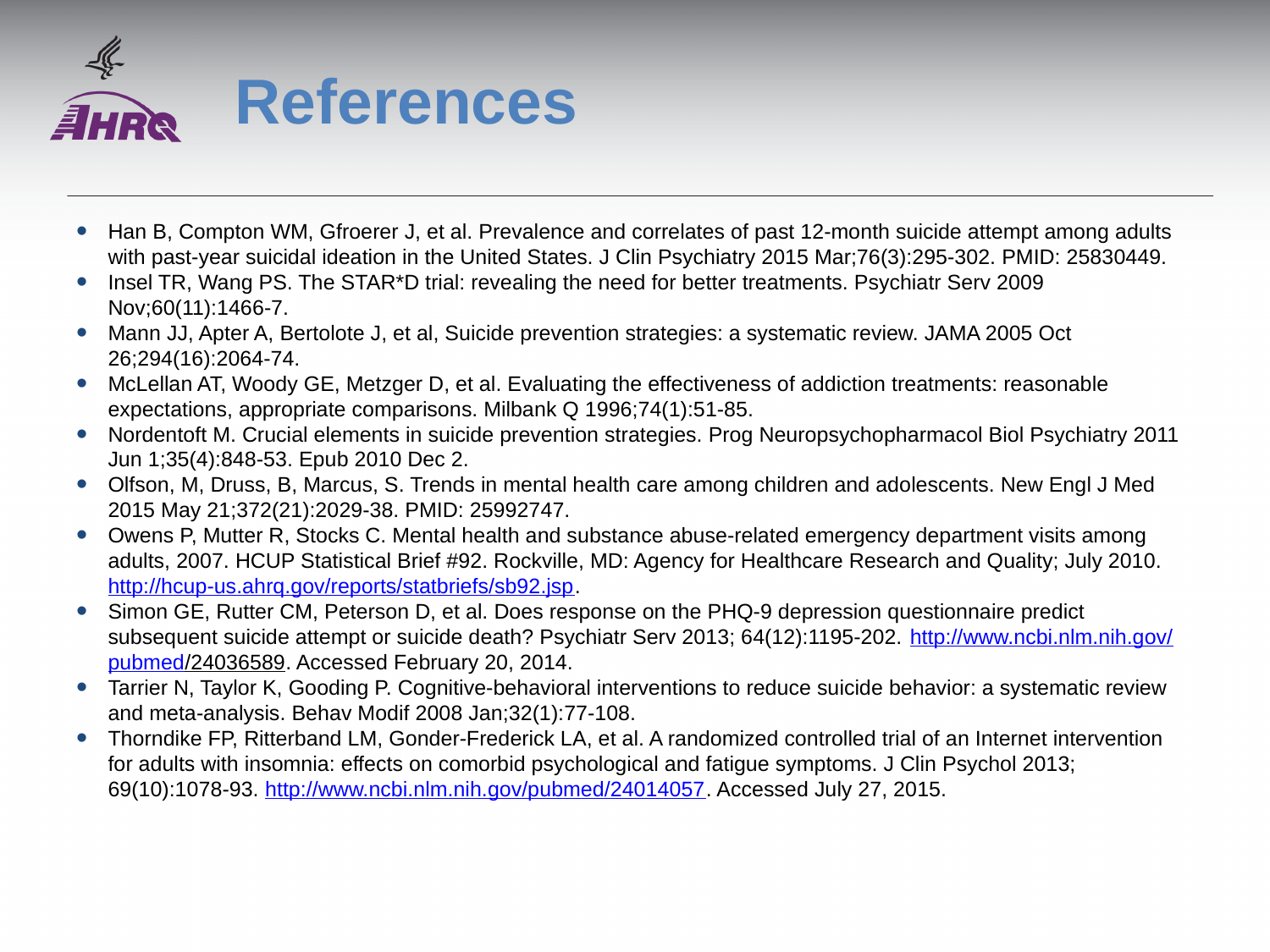

# References
Han B, Compton WM, Gfroerer J, et al. Prevalence and correlates of past 12-month suicide attempt among adults with past-year suicidal ideation in the United States. J Clin Psychiatry 2015 Mar;76(3):295-302. PMID: 25830449.
Insel TR, Wang PS. The STAR*D trial: revealing the need for better treatments. Psychiatr Serv 2009 Nov;60(11):1466-7.
Mann JJ, Apter A, Bertolote J, et al, Suicide prevention strategies: a systematic review. JAMA 2005 Oct 26;294(16):2064-74.
McLellan AT, Woody GE, Metzger D, et al. Evaluating the effectiveness of addiction treatments: reasonable expectations, appropriate comparisons. Milbank Q 1996;74(1):51-85.
Nordentoft M. Crucial elements in suicide prevention strategies. Prog Neuropsychopharmacol Biol Psychiatry 2011 Jun 1;35(4):848-53. Epub 2010 Dec 2.
Olfson, M, Druss, B, Marcus, S. Trends in mental health care among children and adolescents. New Engl J Med 2015 May 21;372(21):2029-38. PMID: 25992747.
Owens P, Mutter R, Stocks C. Mental health and substance abuse-related emergency department visits among adults, 2007. HCUP Statistical Brief #92. Rockville, MD: Agency for Healthcare Research and Quality; July 2010. http://hcup-us.ahrq.gov/reports/statbriefs/sb92.jsp.
Simon GE, Rutter CM, Peterson D, et al. Does response on the PHQ-9 depression questionnaire predict subsequent suicide attempt or suicide death? Psychiatr Serv 2013; 64(12):1195-202. http://www.ncbi.nlm.nih.gov/
pubmed/24036589. Accessed February 20, 2014.
Tarrier N, Taylor K, Gooding P. Cognitive-behavioral interventions to reduce suicide behavior: a systematic review and meta-analysis. Behav Modif 2008 Jan;32(1):77-108.
Thorndike FP, Ritterband LM, Gonder-Frederick LA, et al. A randomized controlled trial of an Internet intervention for adults with insomnia: effects on comorbid psychological and fatigue symptoms. J Clin Psychol 2013; 69(10):1078-93. http://www.ncbi.nlm.nih.gov/pubmed/24014057. Accessed July 27, 2015.